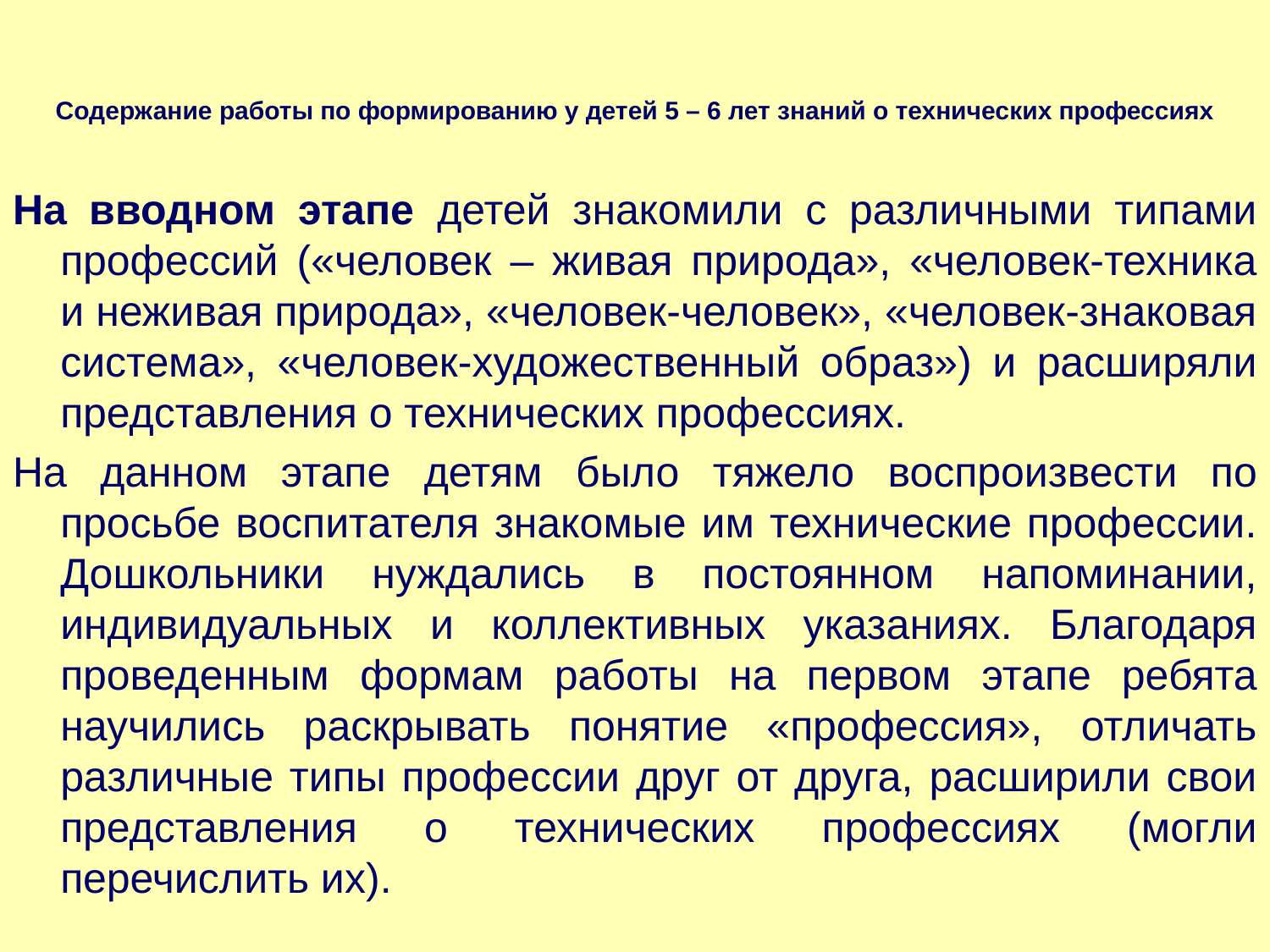

# Содержание работы по формированию у детей 5 – 6 лет знаний о технических профессиях
На вводном этапе детей знакомили с различными типами профессий («человек – живая природа», «человек-техника и неживая природа», «человек-человек», «человек-знаковая система», «человек-художественный образ») и расширяли представления о технических профессиях.
На данном этапе детям было тяжело воспроизвести по просьбе воспитателя знакомые им технические профессии. Дошкольники нуждались в постоянном напоминании, индивидуальных и коллективных указаниях. Благодаря проведенным формам работы на первом этапе ребята научились раскрывать понятие «профессия», отличать различные типы профессии друг от друга, расширили свои представления о технических профессиях (могли перечислить их).